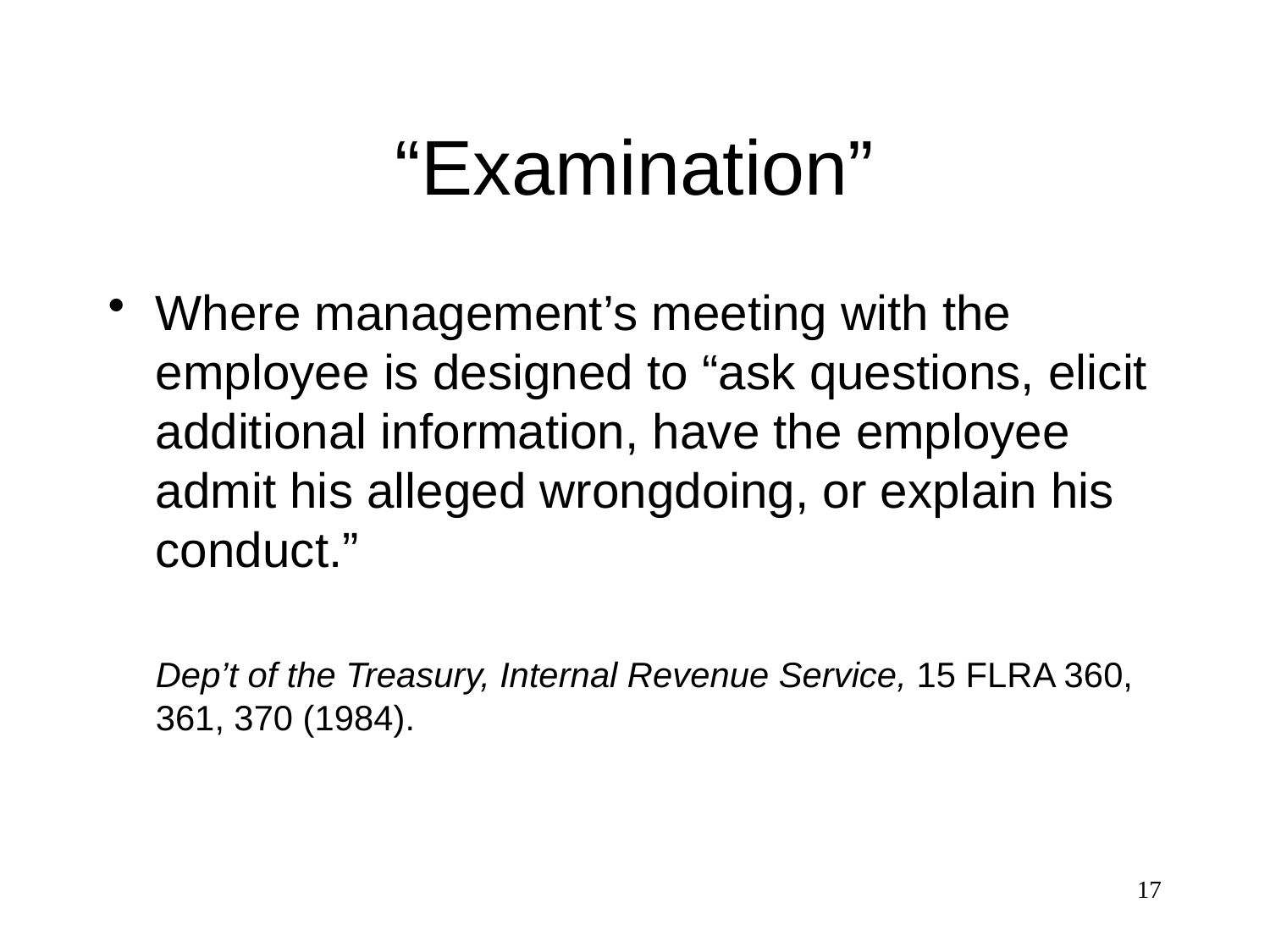

# “Examination”
Where management’s meeting with the employee is designed to “ask questions, elicit additional information, have the employee admit his alleged wrongdoing, or explain his conduct.”

	Dep’t of the Treasury, Internal Revenue Service, 15 FLRA 360, 361, 370 (1984).
17